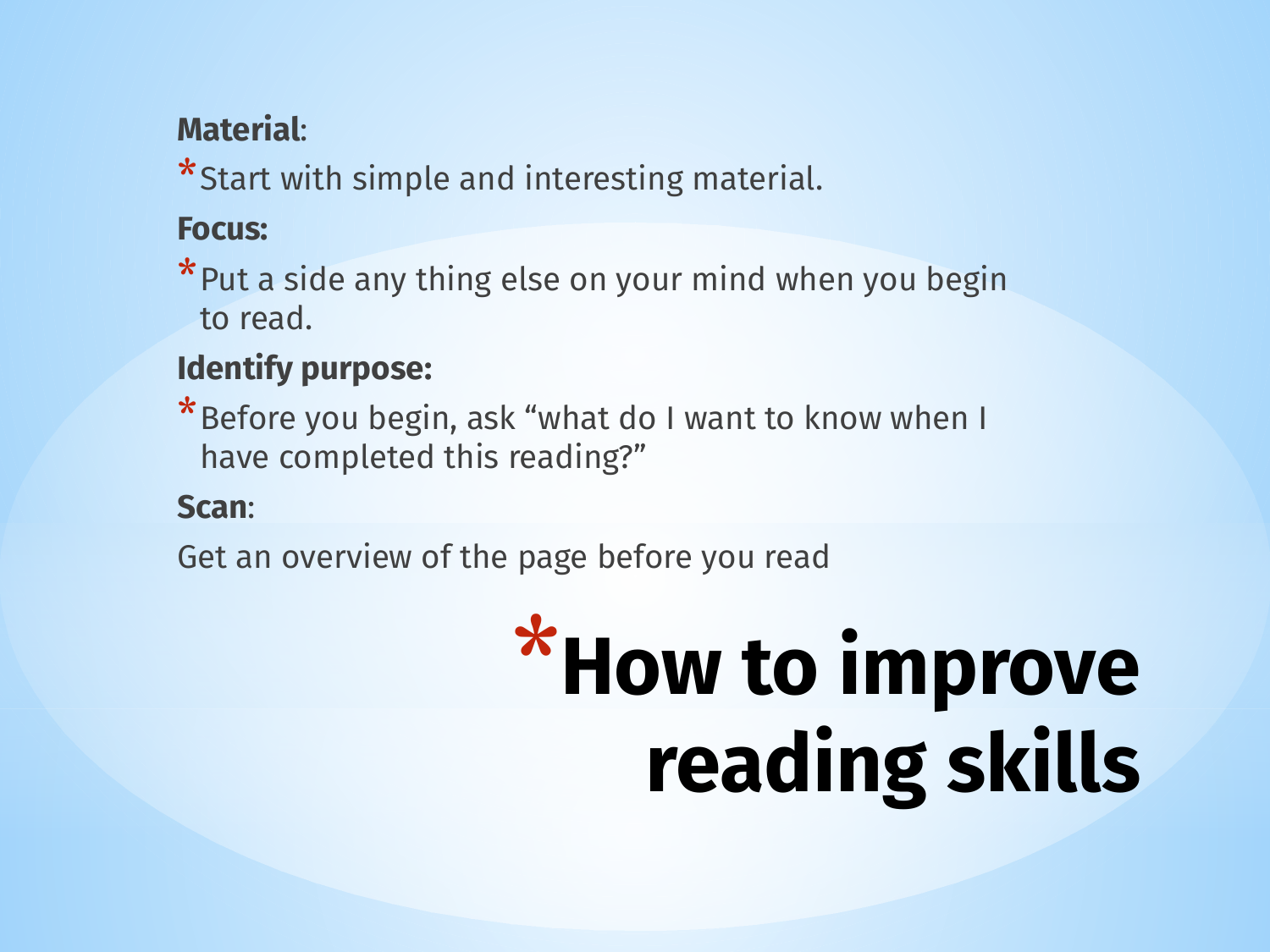

Material:
Start with simple and interesting material.
Focus:
Put a side any thing else on your mind when you begin to read.
Identify purpose:
Before you begin, ask “what do I want to know when I have completed this reading?”
Scan:
Get an overview of the page before you read
# How to improve reading skills